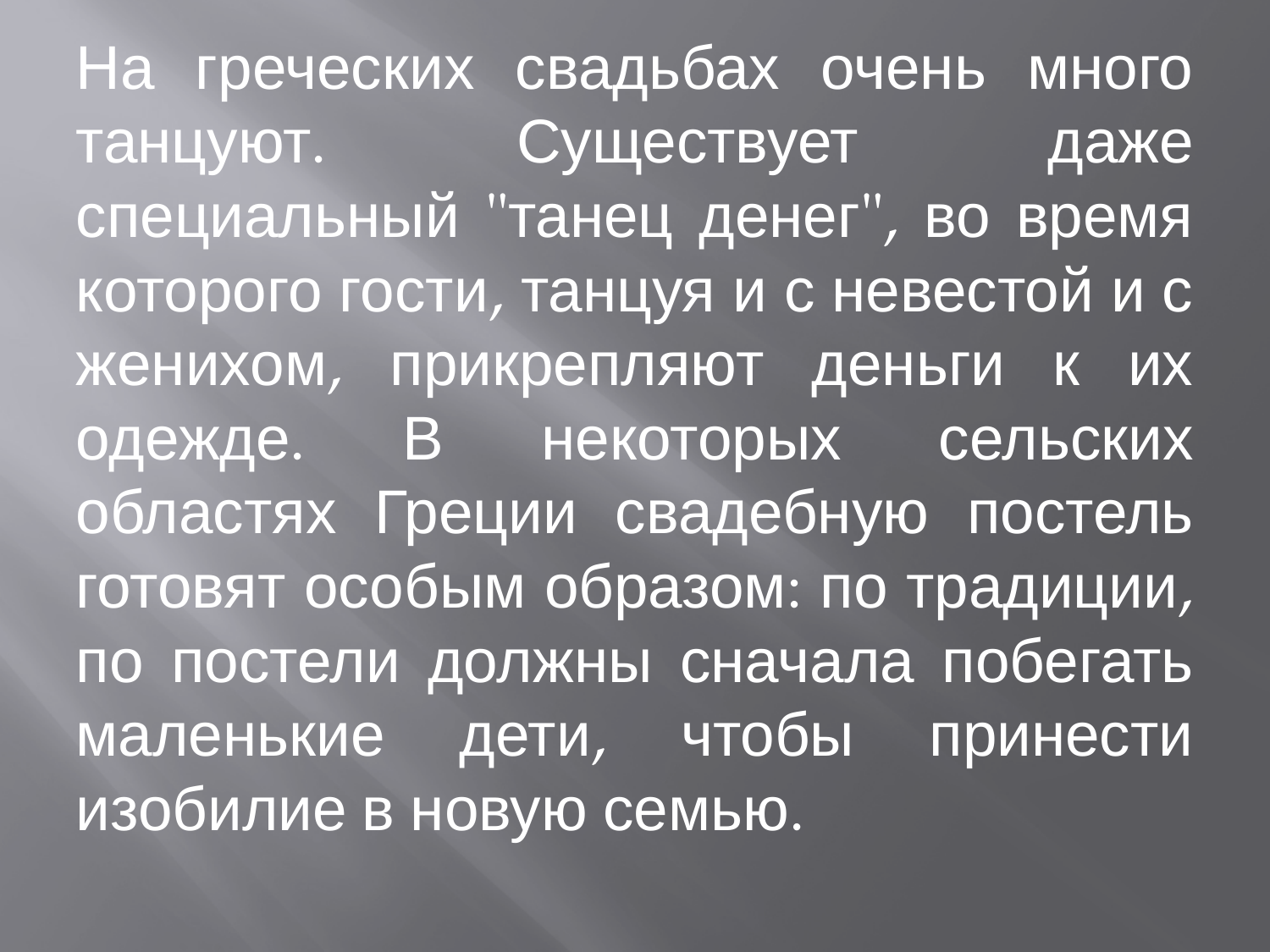

На греческих свадьбах очень много танцуют. Существует даже специальный "танец денег", во время которого гости, танцуя и с невестой и с женихом, прикрепляют деньги к их одежде. В некоторых сельских областях Греции свадебную постель готовят особым образом: по традиции, по постели должны сначала побегать маленькие дети, чтобы принести изобилие в новую семью.